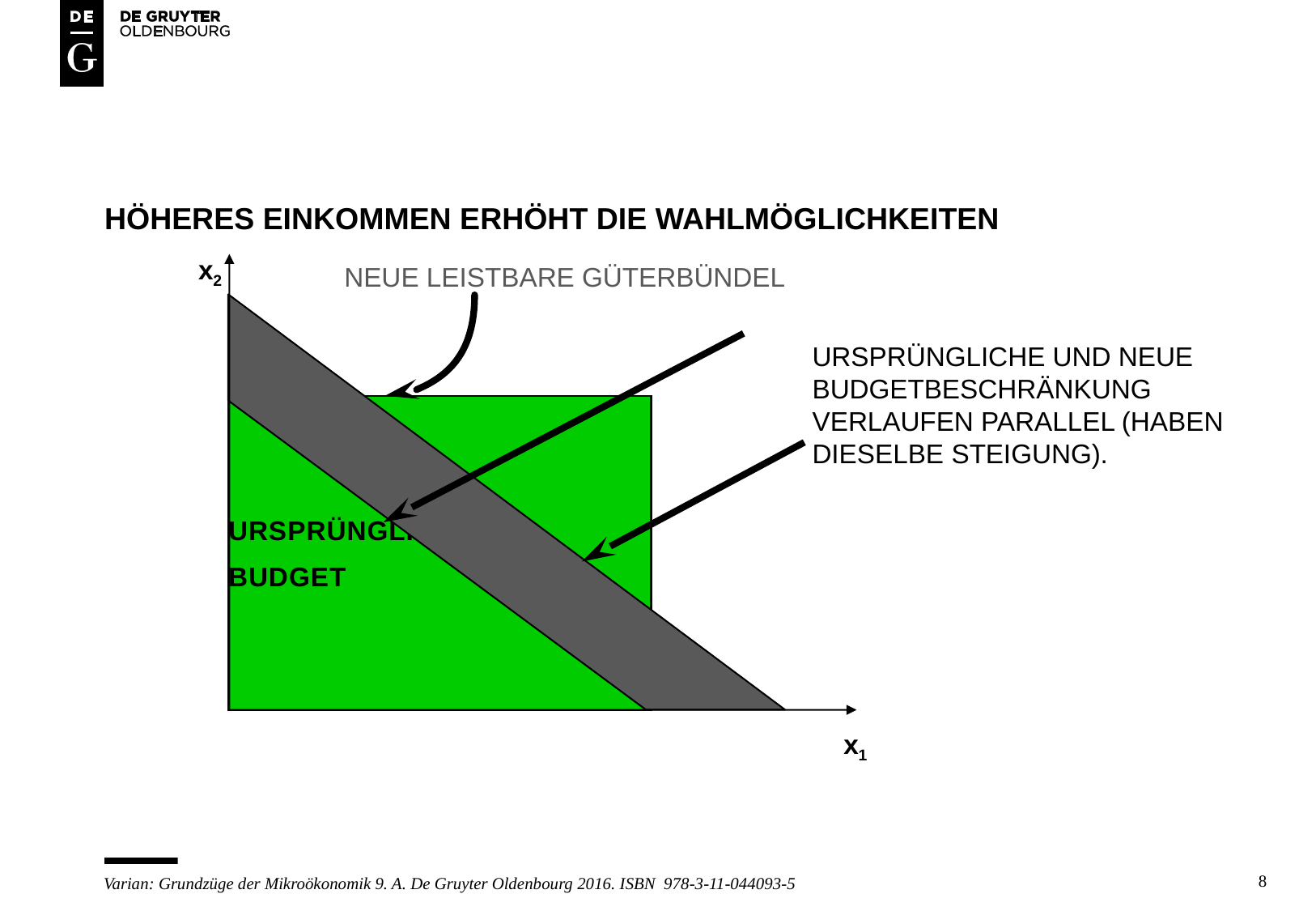

# Höheres Einkommen erhöht die Wahlmöglichkeiten
x2

NEUE LEISTBARE GÜTERBÜNDEL

URSPRÜNGLICHE UND NEUE BUDGETBESCHRÄNKUNG VERLAUFEN PARALLEL (HABEN DIESELBE STEIGUNG).

Ursprüngliches
Budget

x1
8
Varian: Grundzüge der Mikroökonomik 9. A. De Gruyter Oldenbourg 2016. ISBN  978-3-11-044093-5